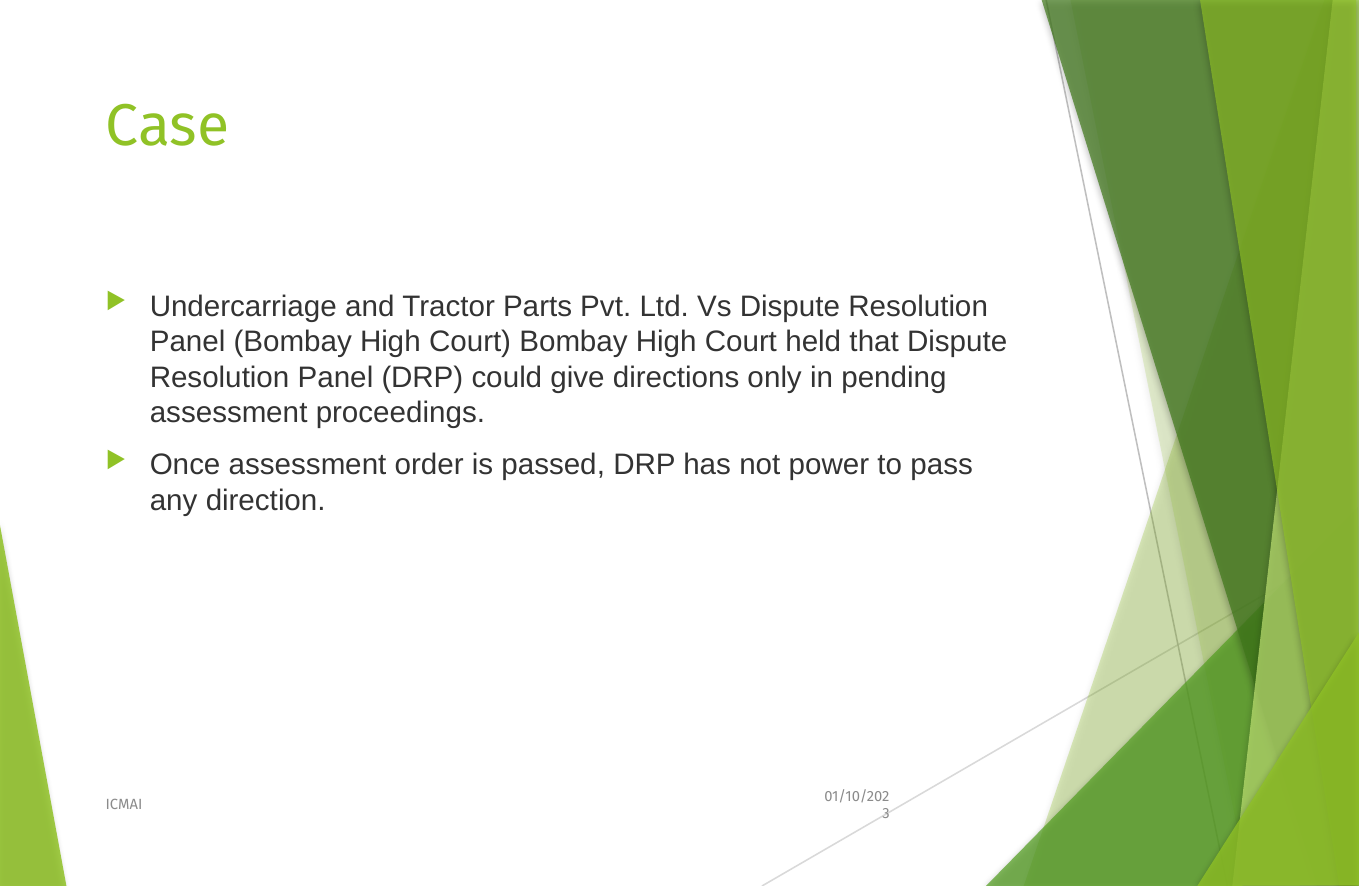

# Case
Undercarriage and Tractor Parts Pvt. Ltd. Vs Dispute Resolution Panel (Bombay High Court) Bombay High Court held that Dispute Resolution Panel (DRP) could give directions only in pending assessment proceedings.
Once assessment order is passed, DRP has not power to pass any direction.
ICMAI
01/10/2023